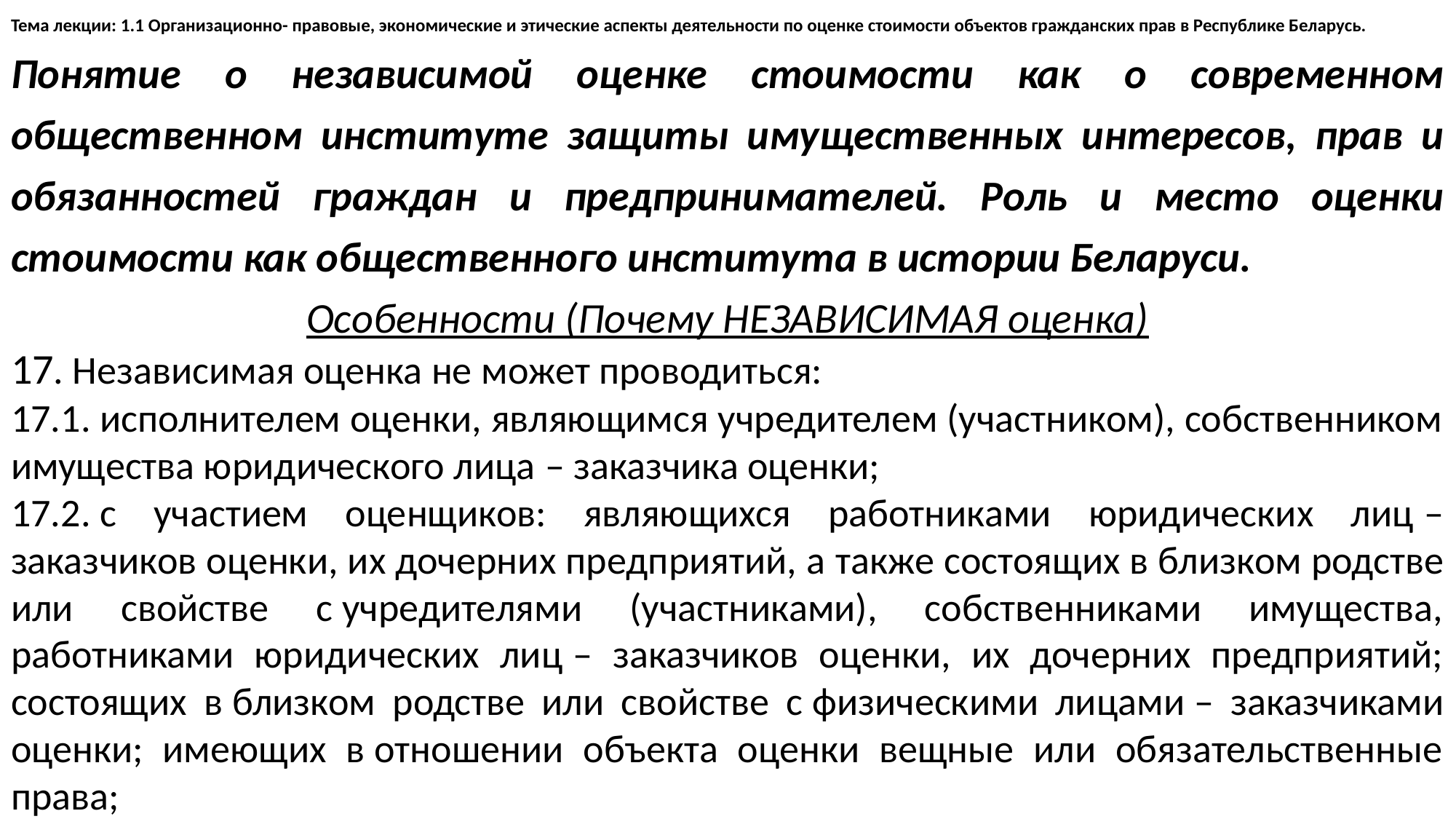

# Тема лекции: 1.1 Организационно- правовые, экономические и этические аспекты деятельности по оценке стоимости объектов гражданских прав в Республике Беларусь.
Понятие о независимой оценке стоимости как о современном общественном институте защиты имущественных интересов, прав и обязанностей граждан и предпринимателей. Роль и место оценки стоимости как общественного института в истории Беларуси.
Особенности (Почему НЕЗАВИСИМАЯ оценка)
17. Независимая оценка не может проводиться:
17.1. исполнителем оценки, являющимся учредителем (участником), собственником имущества юридического лица – заказчика оценки;
17.2. с участием оценщиков: являющихся работниками юридических лиц – заказчиков оценки, их дочерних предприятий, а также состоящих в близком родстве или свойстве с учредителями (участниками), собственниками имущества, работниками юридических лиц – заказчиков оценки, их дочерних предприятий; состоящих в близком родстве или свойстве с физическими лицами – заказчиками оценки; имеющих в отношении объекта оценки вещные или обязательственные права;